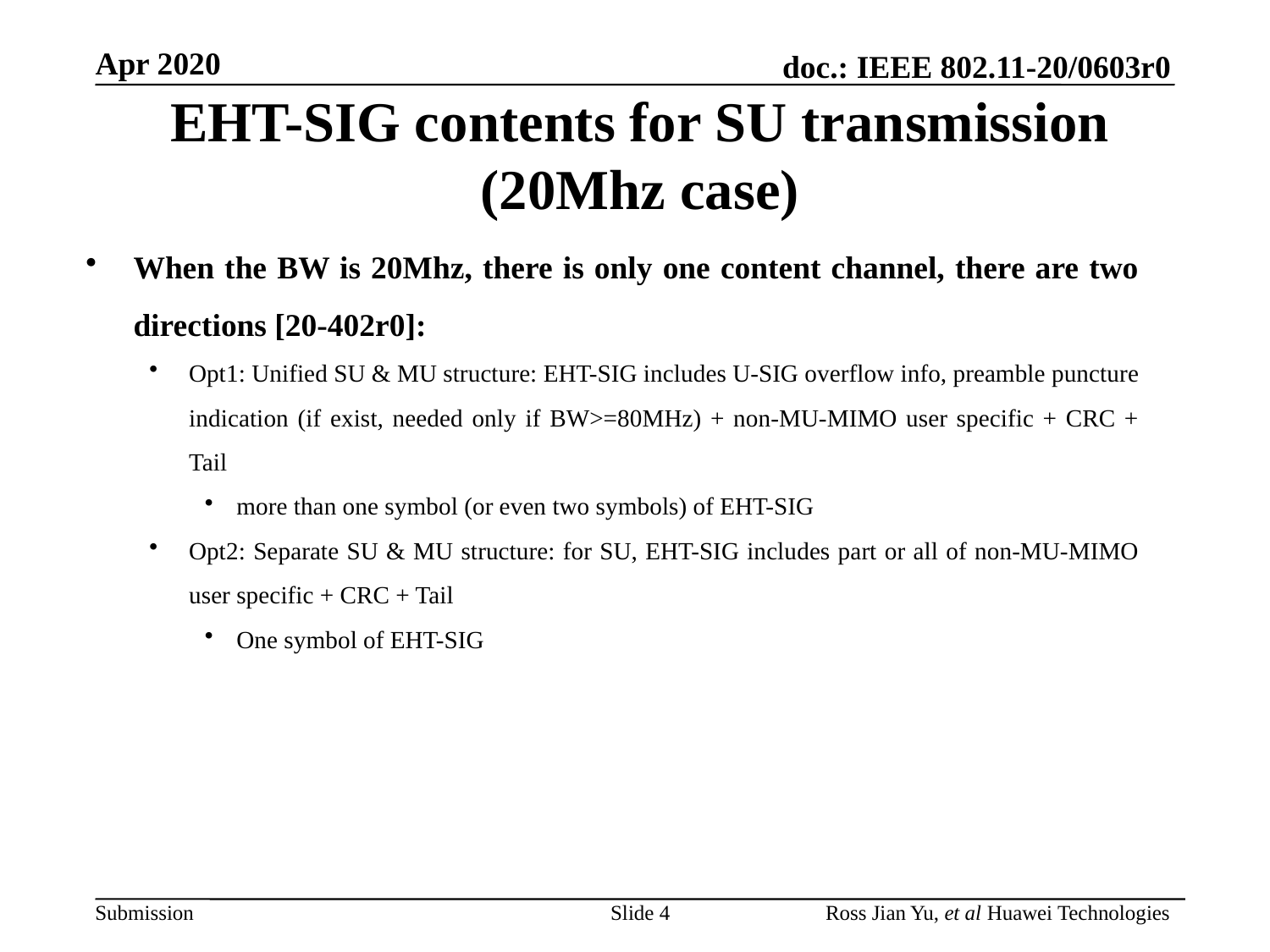

# EHT-SIG contents for SU transmission (20Mhz case)
When the BW is 20Mhz, there is only one content channel, there are two directions [20-402r0]:
Opt1: Unified SU & MU structure: EHT-SIG includes U-SIG overflow info, preamble puncture indication (if exist, needed only if BW>=80MHz) + non-MU-MIMO user specific + CRC + Tail
more than one symbol (or even two symbols) of EHT-SIG
Opt2: Separate SU & MU structure: for SU, EHT-SIG includes part or all of non-MU-MIMO user specific + CRC + Tail
One symbol of EHT-SIG

Slide 4